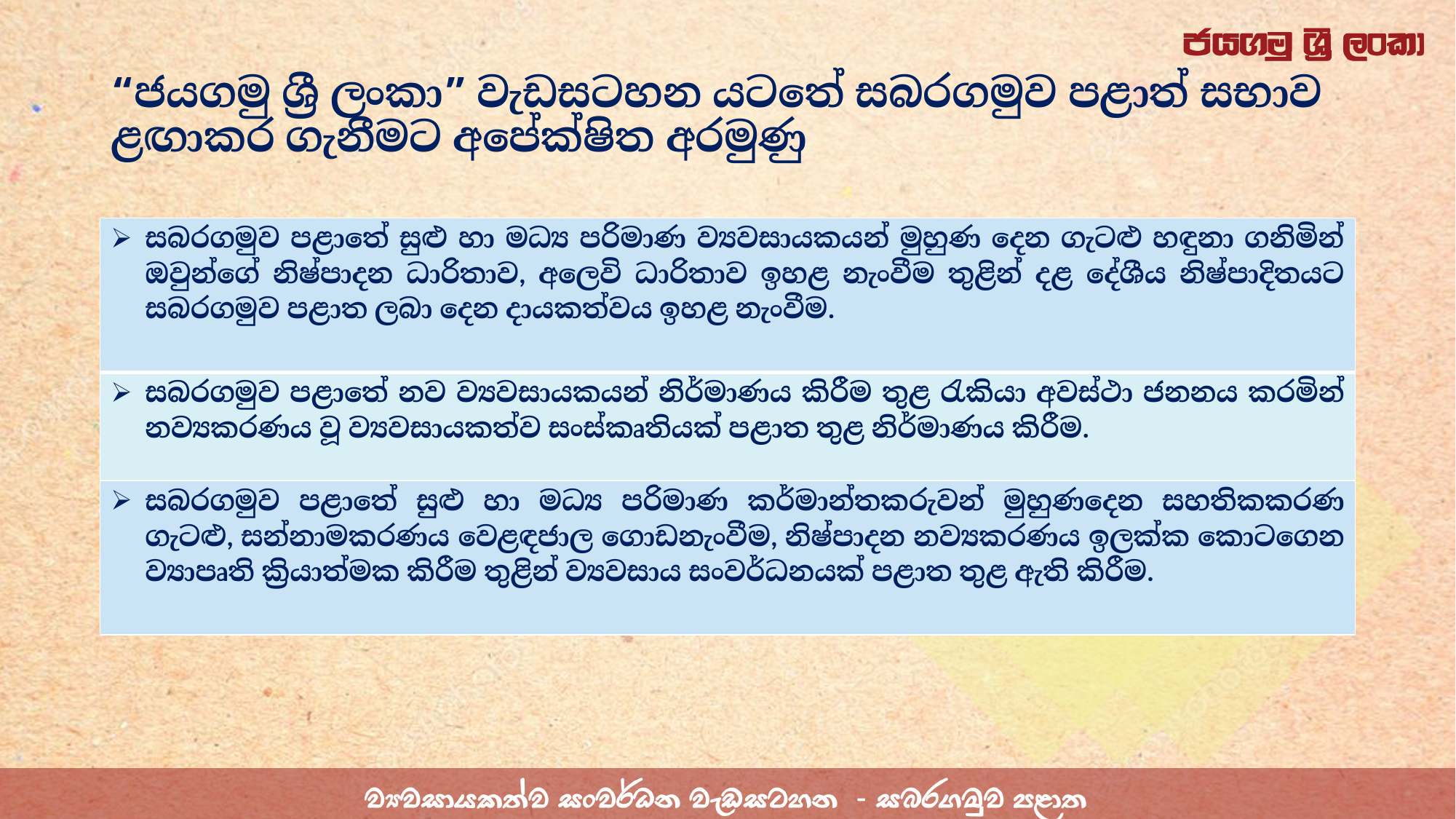

# “ජයගමු ශ්‍රී ලංකා” වැඩසටහන යටතේ සබරගමුව පළාත් සභාව ළඟාකර ගැනීමට අපේක්ෂිත අරමුණු
| සබරගමුව පළාතේ සුළු හා මධ්‍ය පරිමාණ ව්‍යවසායකයන් මුහුණ දෙන ගැටළු හඳුනා ගනිමින් ඔවුන්ගේ නිෂ්පාදන ධාරිතාව, අලෙවි ධාරිතාව ඉහළ නැංවීම තුළින් දළ දේශීය නිෂ්පාදිතයට සබරගමුව පළාත ලබා දෙන දායකත්වය ඉහළ නැංවීම. |
| --- |
| සබරගමුව පළාතේ නව ව්‍යවසායකයන් නිර්මාණය කිරීම තුළ රැකියා අවස්ථා ජනනය කරමින් නව්‍යකරණය වූ ව්‍යවසායකත්ව සංස්කෘතියක් පළාත තුළ නිර්මාණය කිරීම. |
| සබරගමුව පළාතේ සුළු හා මධ්‍ය පරිමාණ කර්මාන්තකරුවන් මුහුණදෙන සහතිකකරණ ගැටළු, සන්නාමකරණය වෙළඳජාල ගොඩනැංවීම, නිෂ්පාදන නව්‍යකරණය ඉලක්ක කොටගෙන ව්‍යාපෘති ක්‍රියාත්මක කිරීම තුළින් ව්‍යවසාය සංවර්ධනයක් පළාත තුළ ඇති කිරීම. |